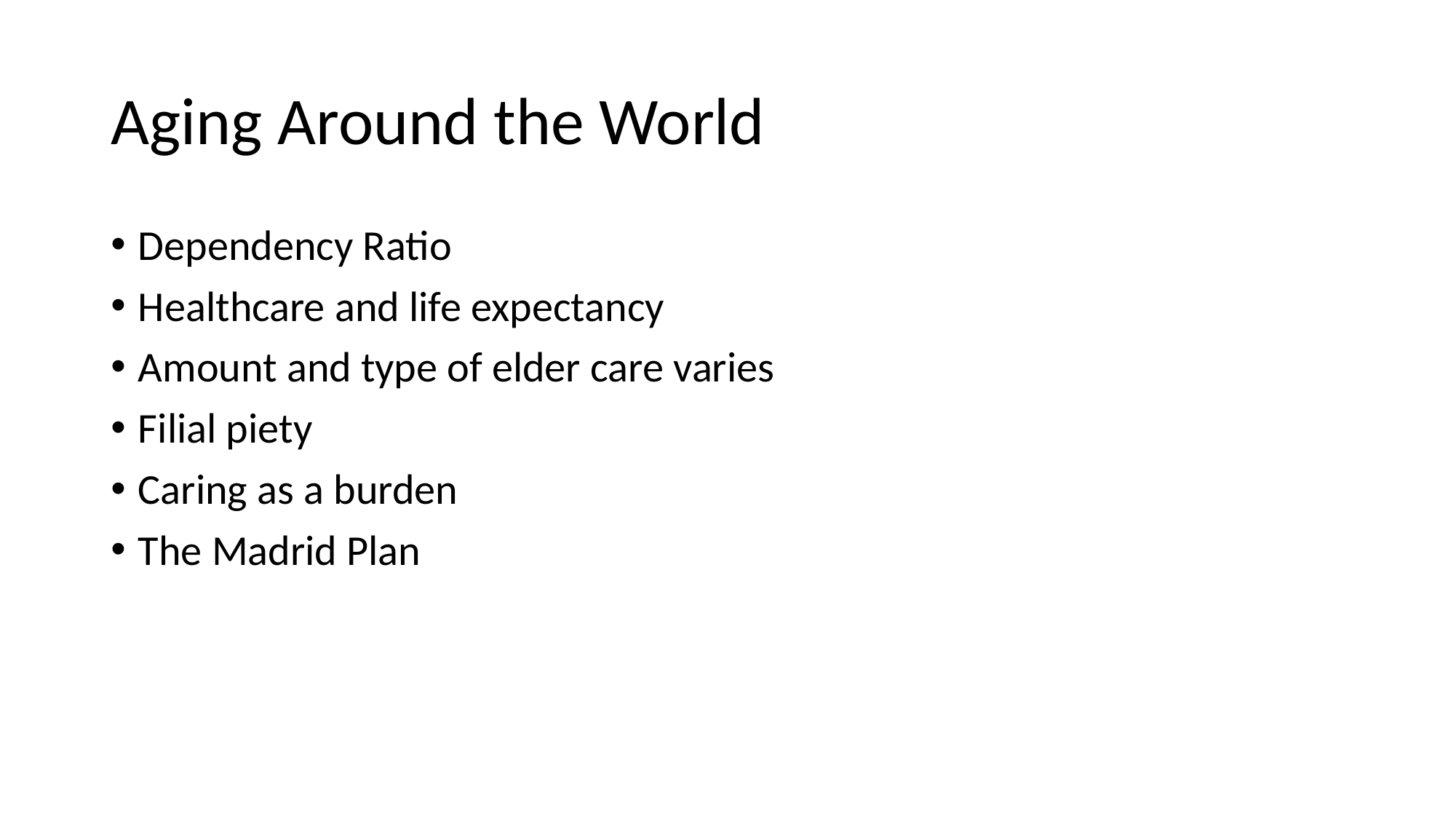

# Aging Around the World
Dependency Ratio
Healthcare and life expectancy
Amount and type of elder care varies
Filial piety
Caring as a burden
The Madrid Plan